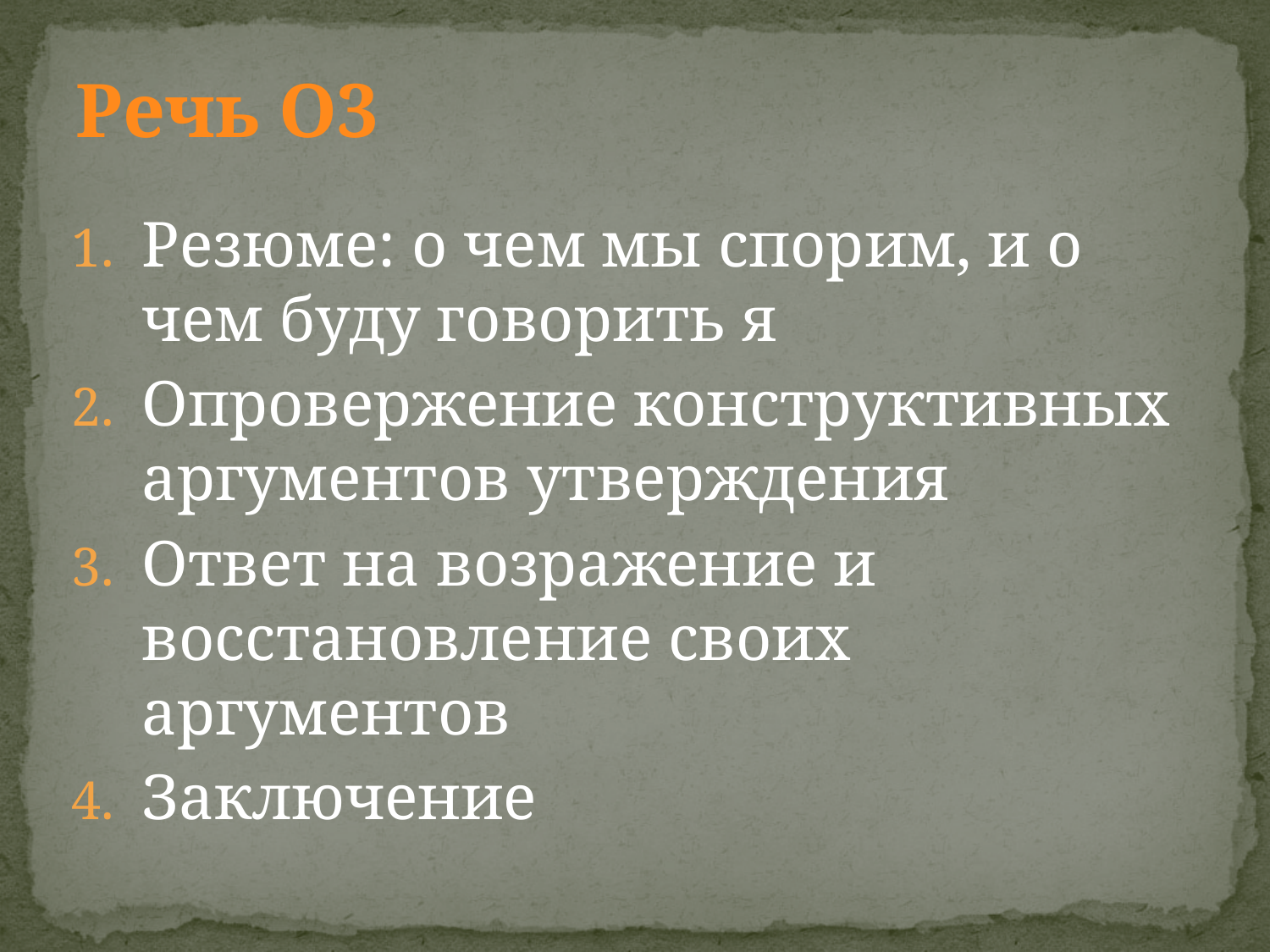

# Речь О3
Резюме: о чем мы спорим, и о чем буду говорить я
Опровержение конструктивных аргументов утверждения
Ответ на возражение и восстановление своих аргументов
Заключение